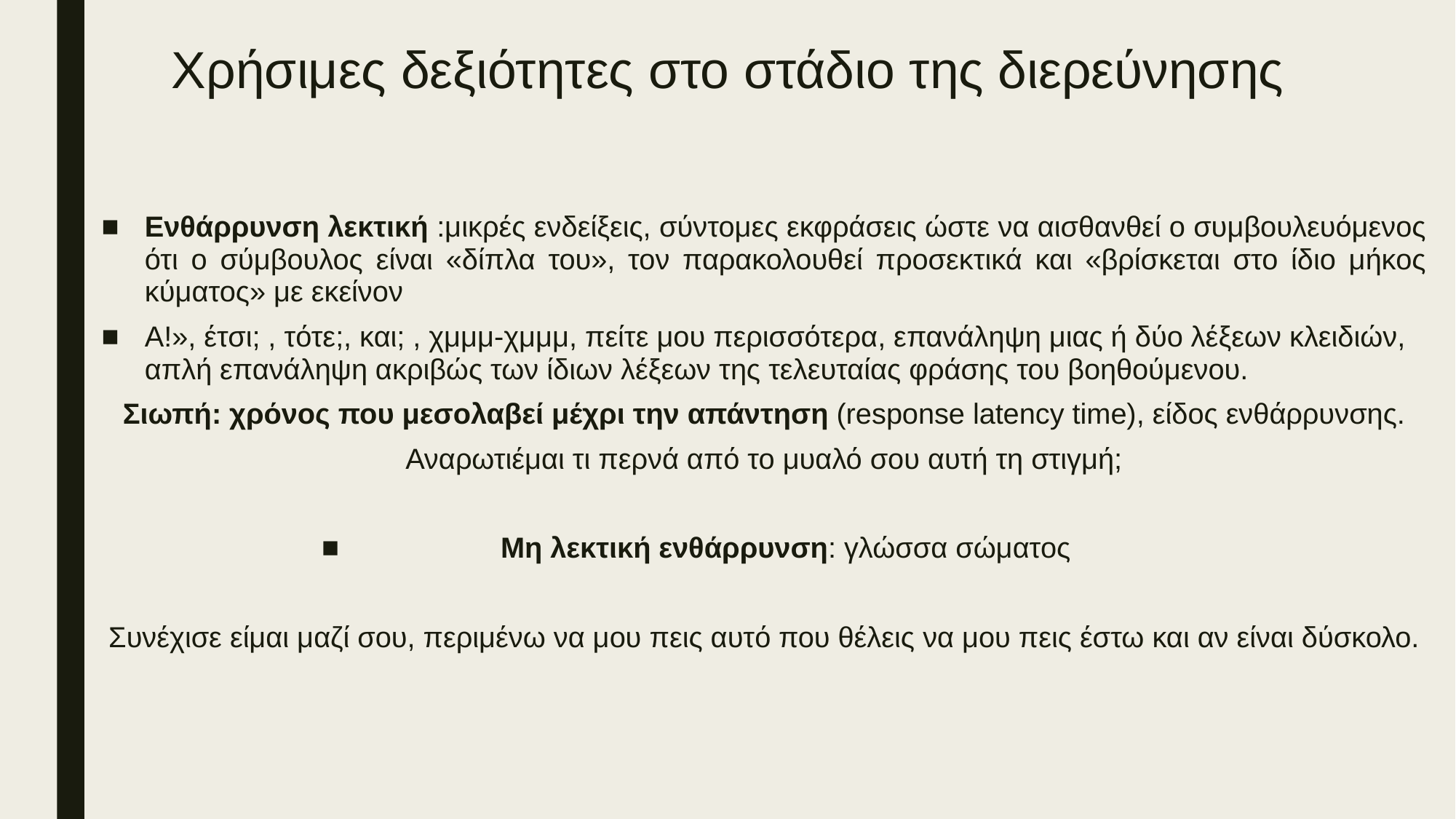

# Χρήσιμες δεξιότητες στο στάδιο της διερεύνησης

Ενθάρρυνση λεκτική :μικρές ενδείξεις, σύντομες εκφράσεις ώστε να αισθανθεί ο συμβουλευόμενος ότι ο σύμβουλος είναι «δίπλα του», τον παρακολουθεί προσεκτικά και «βρίσκεται στο ίδιο μήκος κύματος» με εκείνον
Α!», έτσι; , τότε;, και; , χμμμ-χμμμ, πείτε μου περισσότερα, επανάληψη μιας ή δύο λέξεων κλειδιών, απλή επανάληψη ακριβώς των ίδιων λέξεων της τελευταίας φράσης του βοηθούμενου.
Σιωπή: χρόνος που μεσολαβεί μέχρι την απάντηση (response latency time), είδος ενθάρρυνσης.
Αναρωτιέμαι τι περνά από το μυαλό σου αυτή τη στιγμή;

Μη λεκτική ενθάρρυνση: γλώσσα σώματος

Συνέχισε είμαι μαζί σου, περιμένω να μου πεις αυτό που θέλεις να μου πεις έστω και αν είναι δύσκολο.